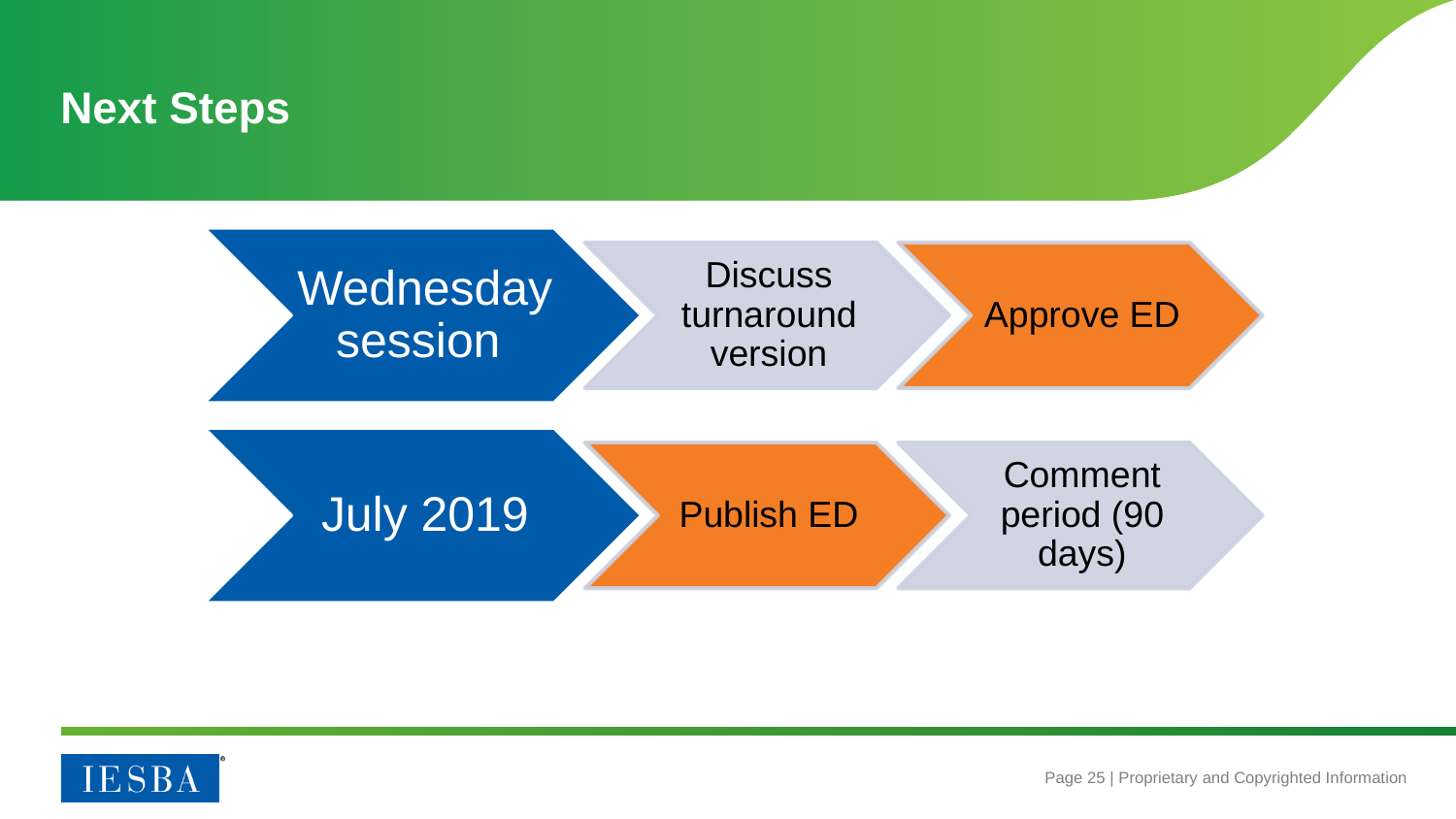

# Next Steps

Wednesday session
Discuss turnaround version
Approve ED
July 2019
Publish ED
Comment period (90 days)